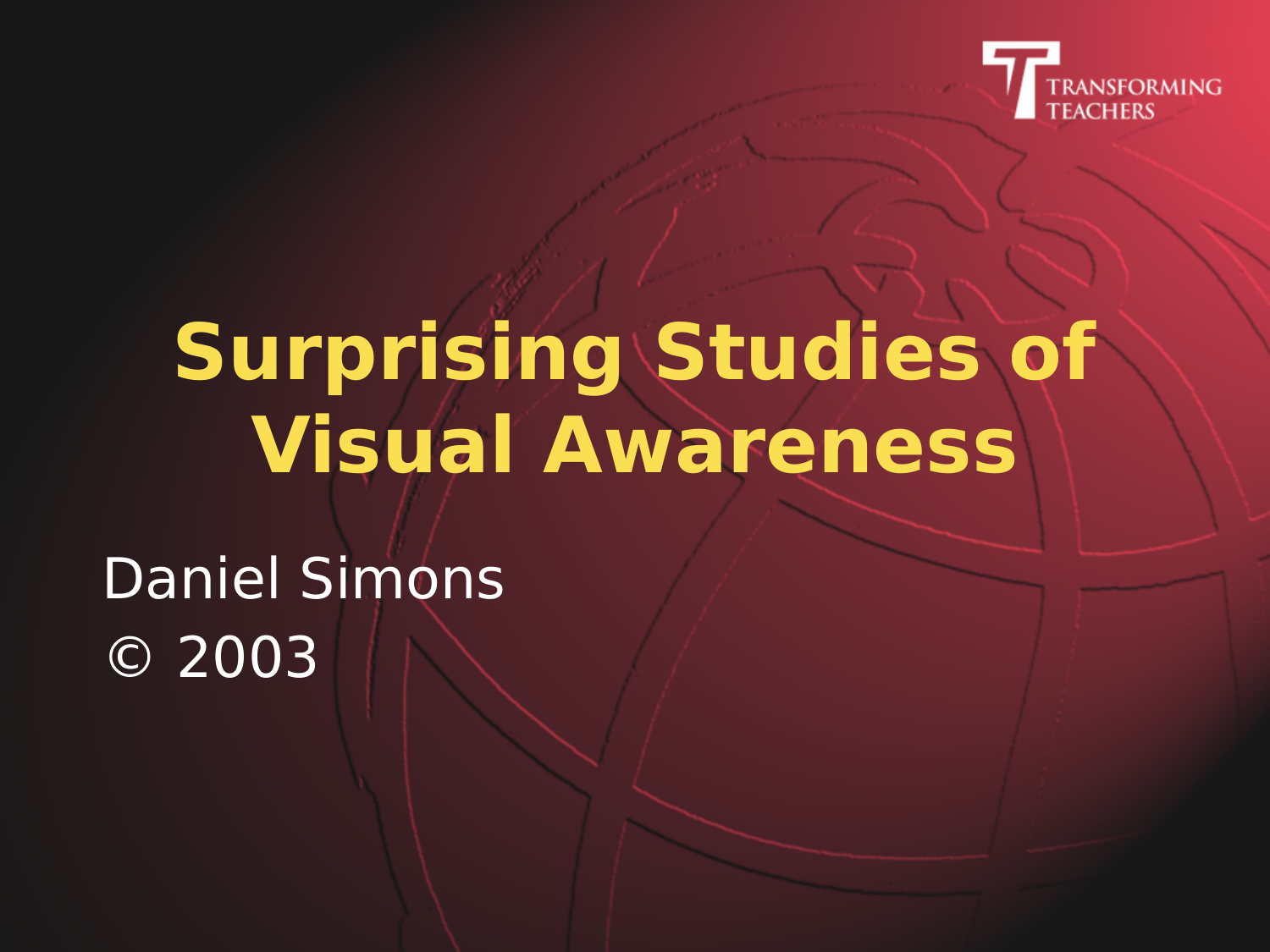

# Surprising Studies of Visual Awareness
Daniel Simons
© 2003